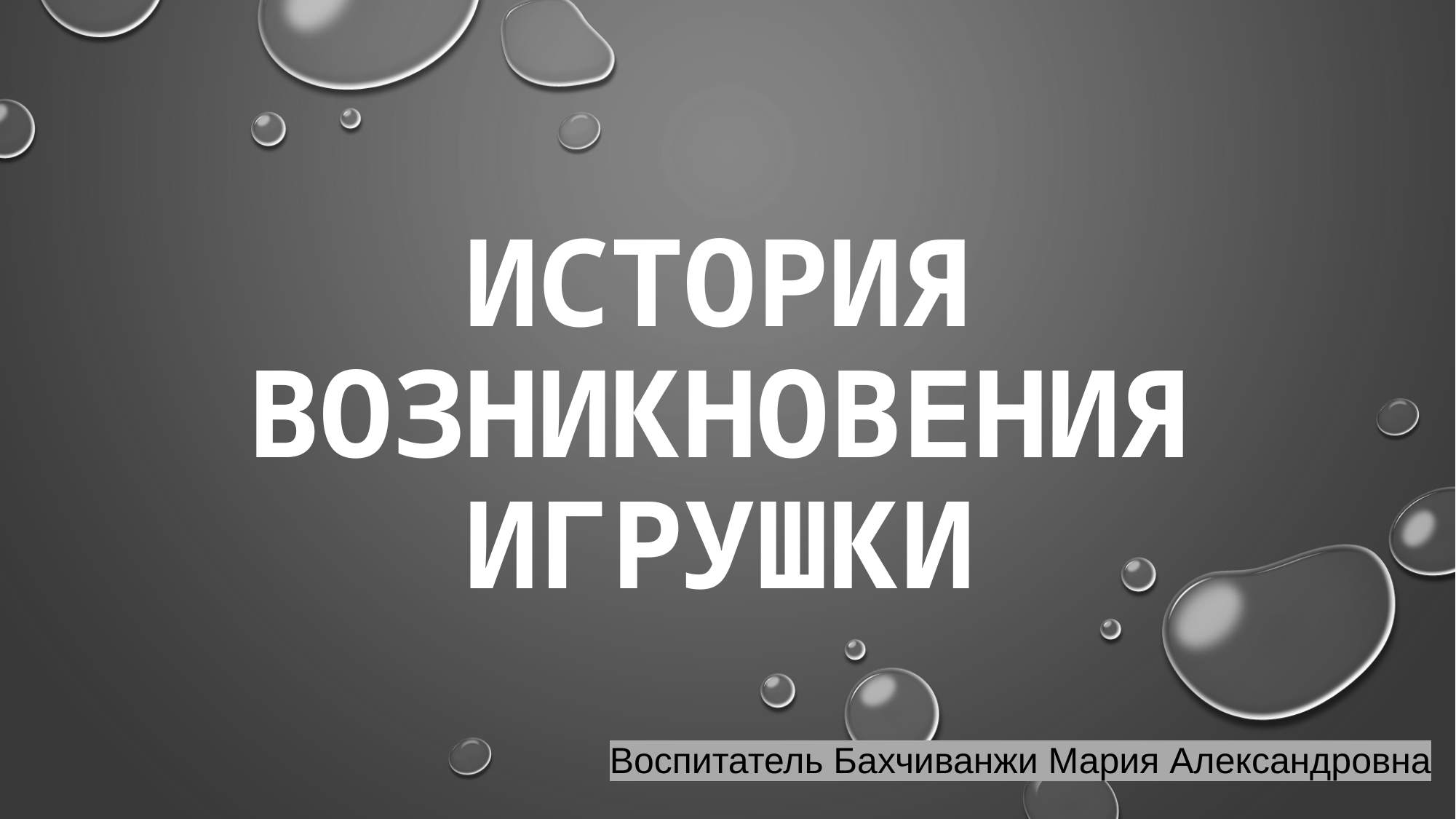

# ИСТОРИЯ ВОЗНИКНОВЕНИЯ ИГРУШКИ
Воспитатель Бахчиванжи Мария Александровна